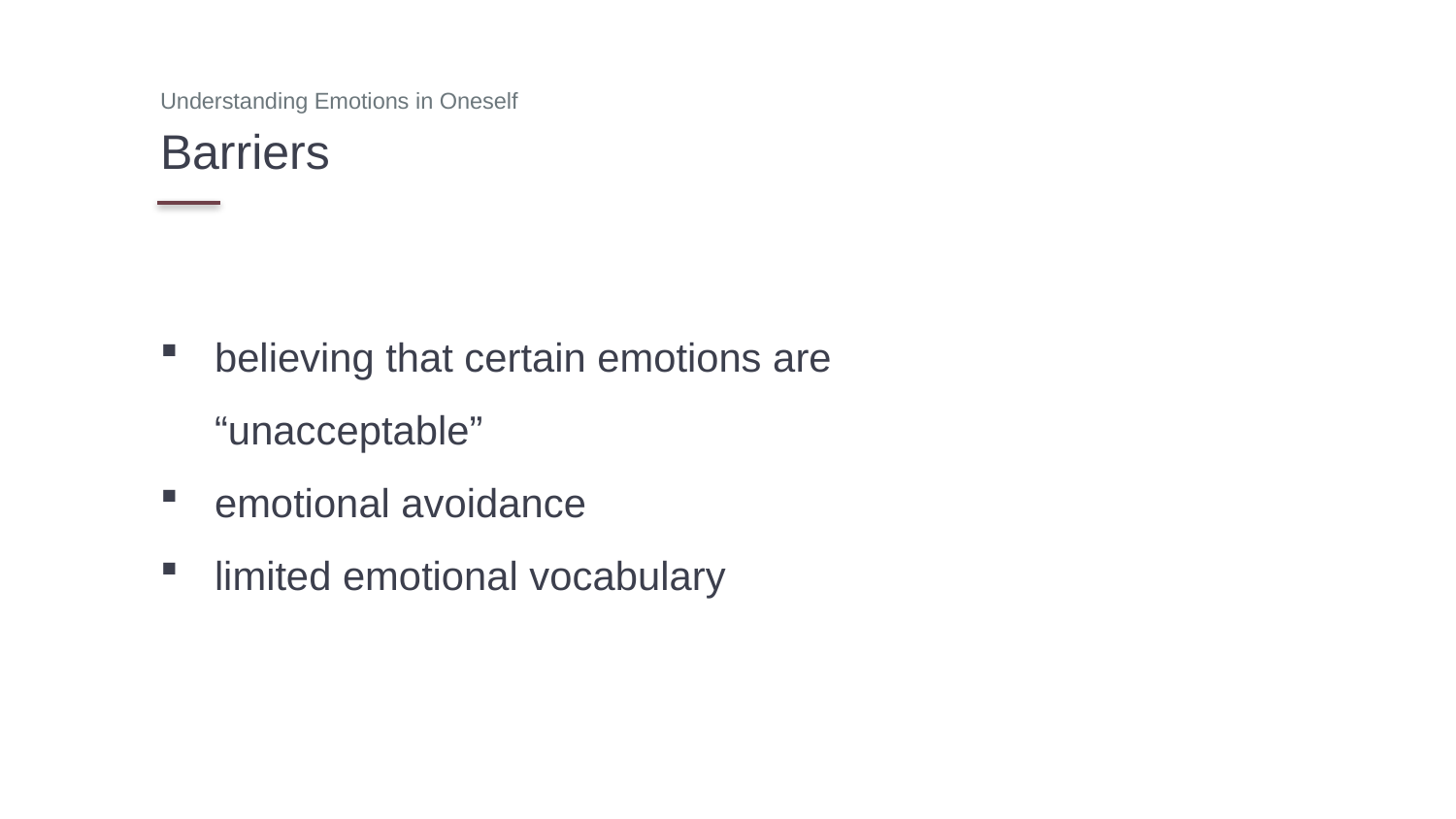

Understanding Emotions in Oneself
# Barriers
believing that certain emotions are “unacceptable”
emotional avoidance
limited emotional vocabulary